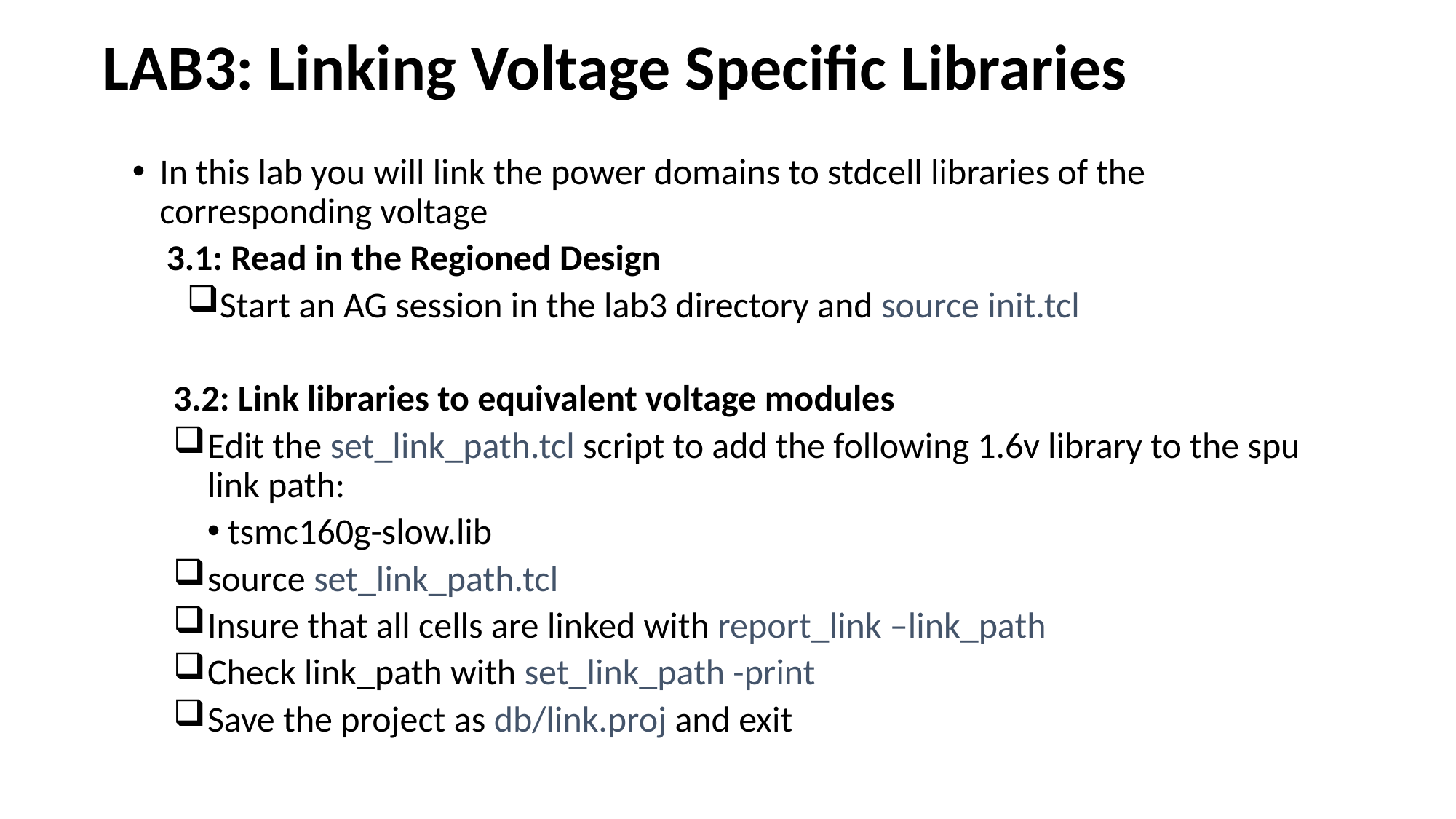

# LAB3: Linking Voltage Specific Libraries
In this lab you will link the power domains to stdcell libraries of the corresponding voltage
3.1: Read in the Regioned Design
Start an AG session in the lab3 directory and source init.tcl

3.2: Link libraries to equivalent voltage modules
Edit the set_link_path.tcl script to add the following 1.6v library to the spu link path:
tsmc160g-slow.lib
source set_link_path.tcl
Insure that all cells are linked with report_link –link_path
Check link_path with set_link_path -print
Save the project as db/link.proj and exit